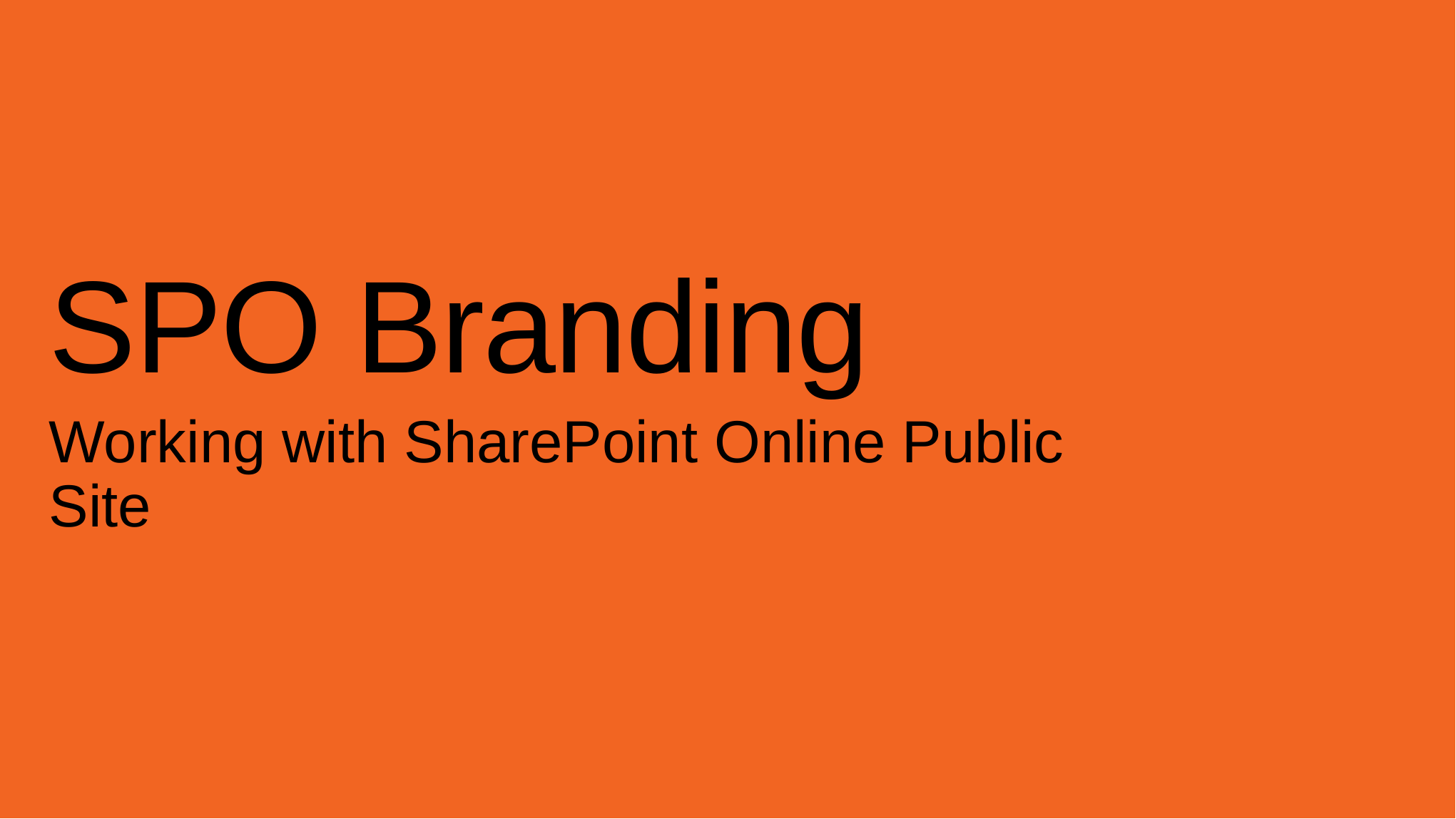

# SPO Branding
Working with SharePoint Online Public Site